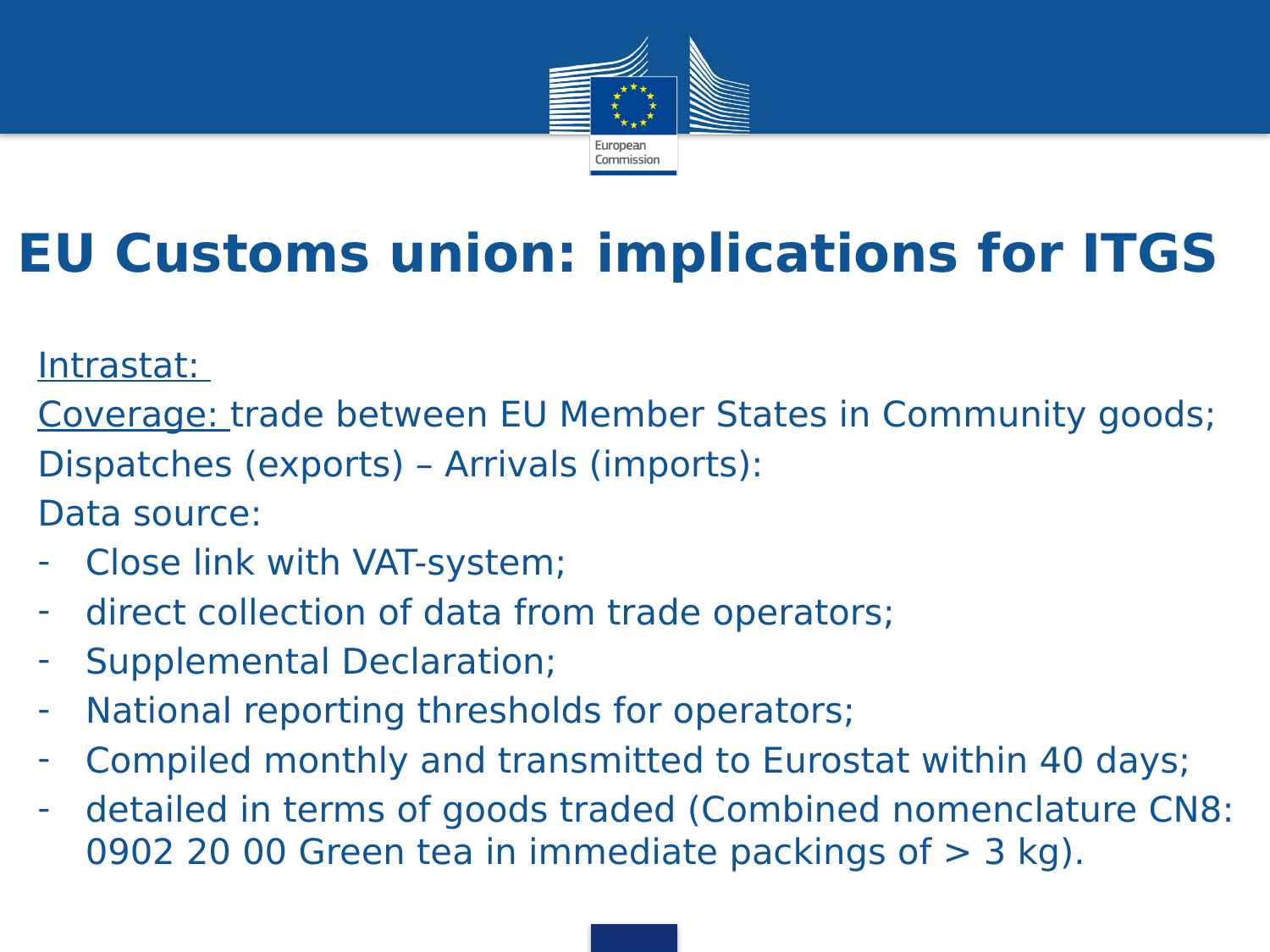

# EU Customs union: implications for ITGS
Intrastat:
Coverage: trade between EU Member States in Community goods;
Dispatches (exports) – Arrivals (imports):
Data source:
Close link with VAT-system;
direct collection of data from trade operators;
Supplemental Declaration;
National reporting thresholds for operators;
Compiled monthly and transmitted to Eurostat within 40 days;
detailed in terms of goods traded (Combined nomenclature CN8: 0902 20 00 Green tea in immediate packings of > 3 kg).